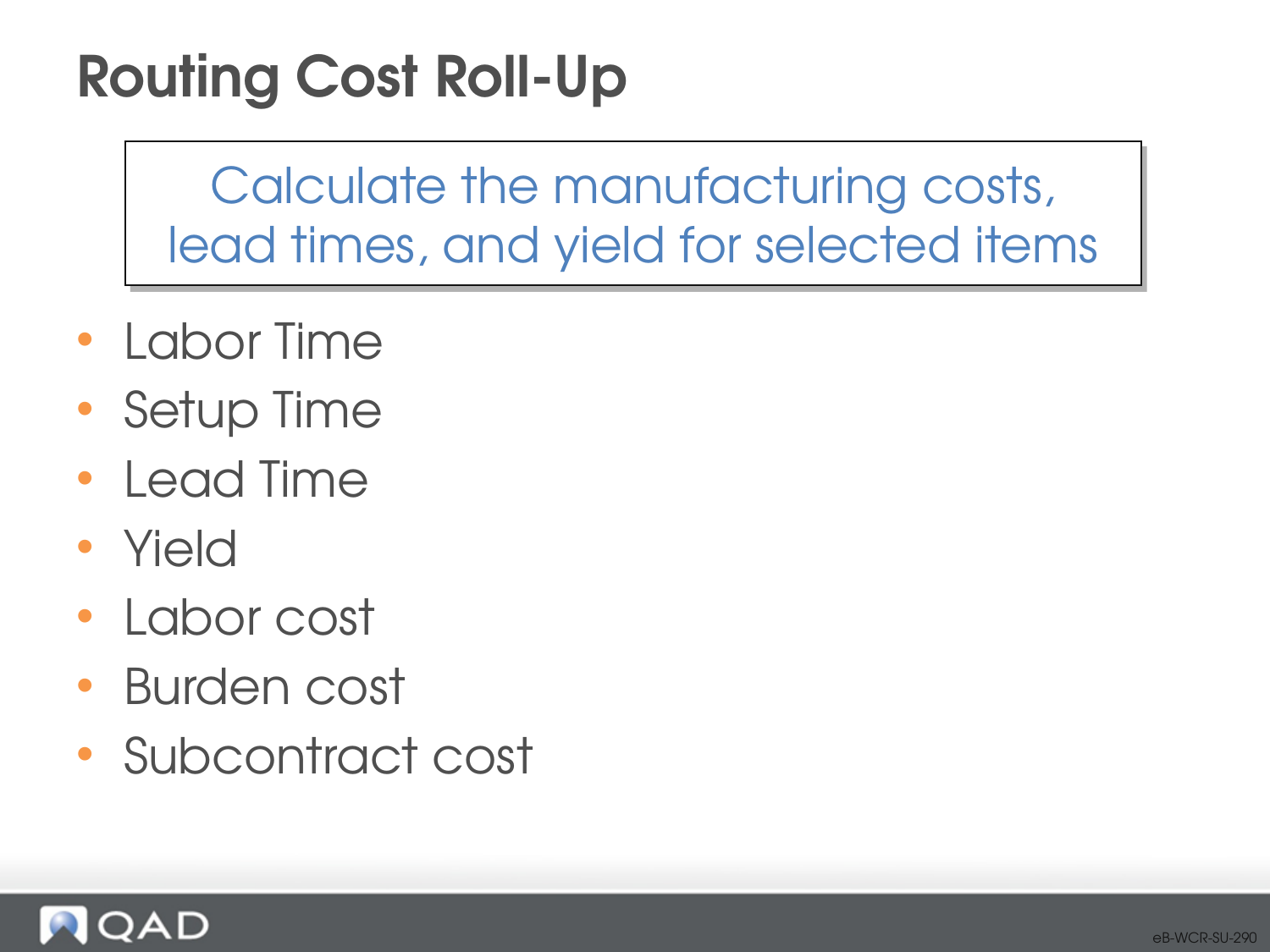

# Routing Cost Roll-Up
Calculate the manufacturing costs, lead times, and yield for selected items
Labor Time
Setup Time
Lead Time
Yield
Labor cost
Burden cost
Subcontract cost
eB-WCR-SU-290